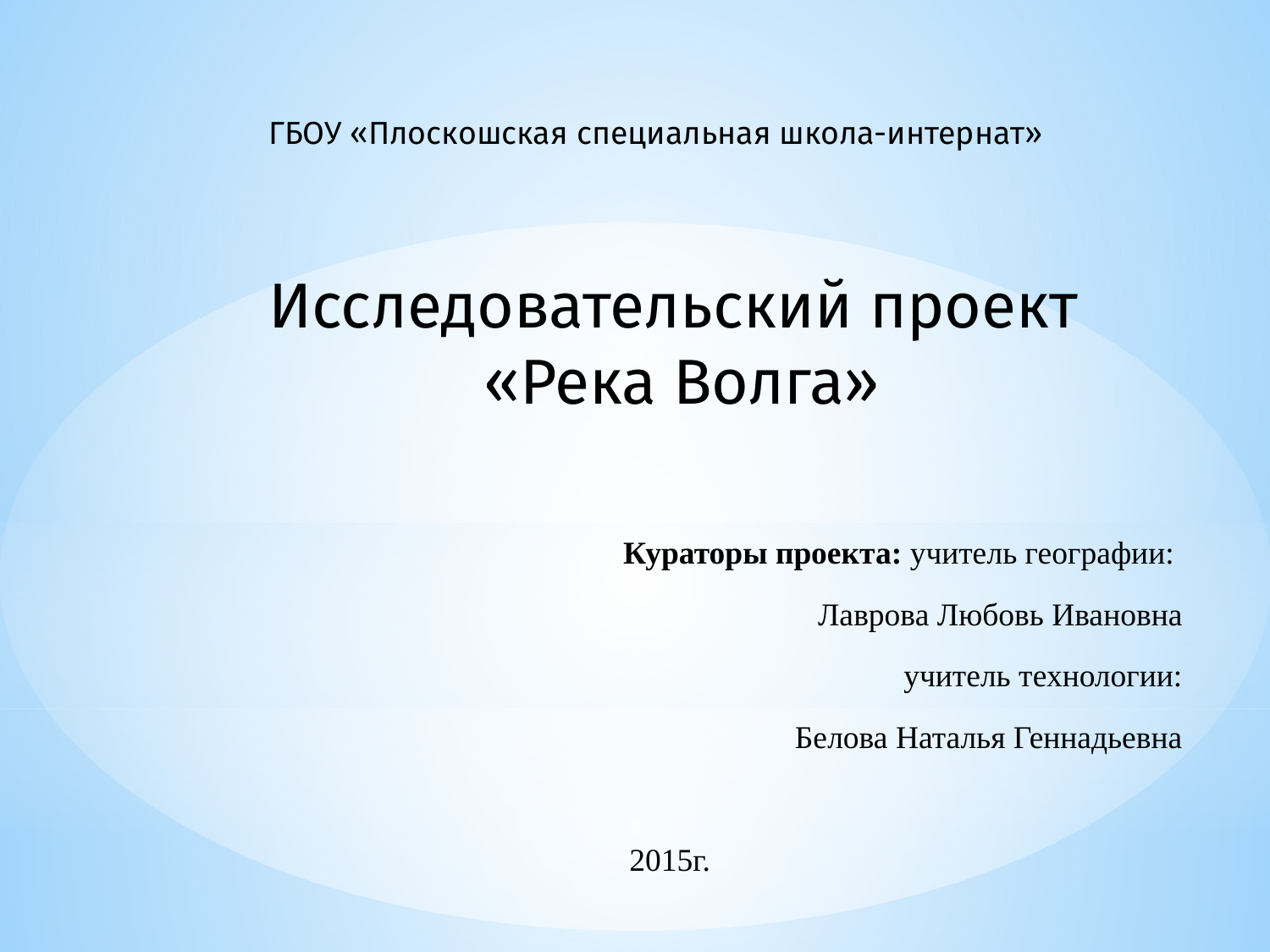

ГБОУ «Плоскошская специальная школа-интернат»

Исследовательский проект
«Река Волга»

Кураторы проекта: учитель географии:
Лаврова Любовь Ивановна
                   учитель технологии:
 Белова Наталья Геннадьевна

2015г.